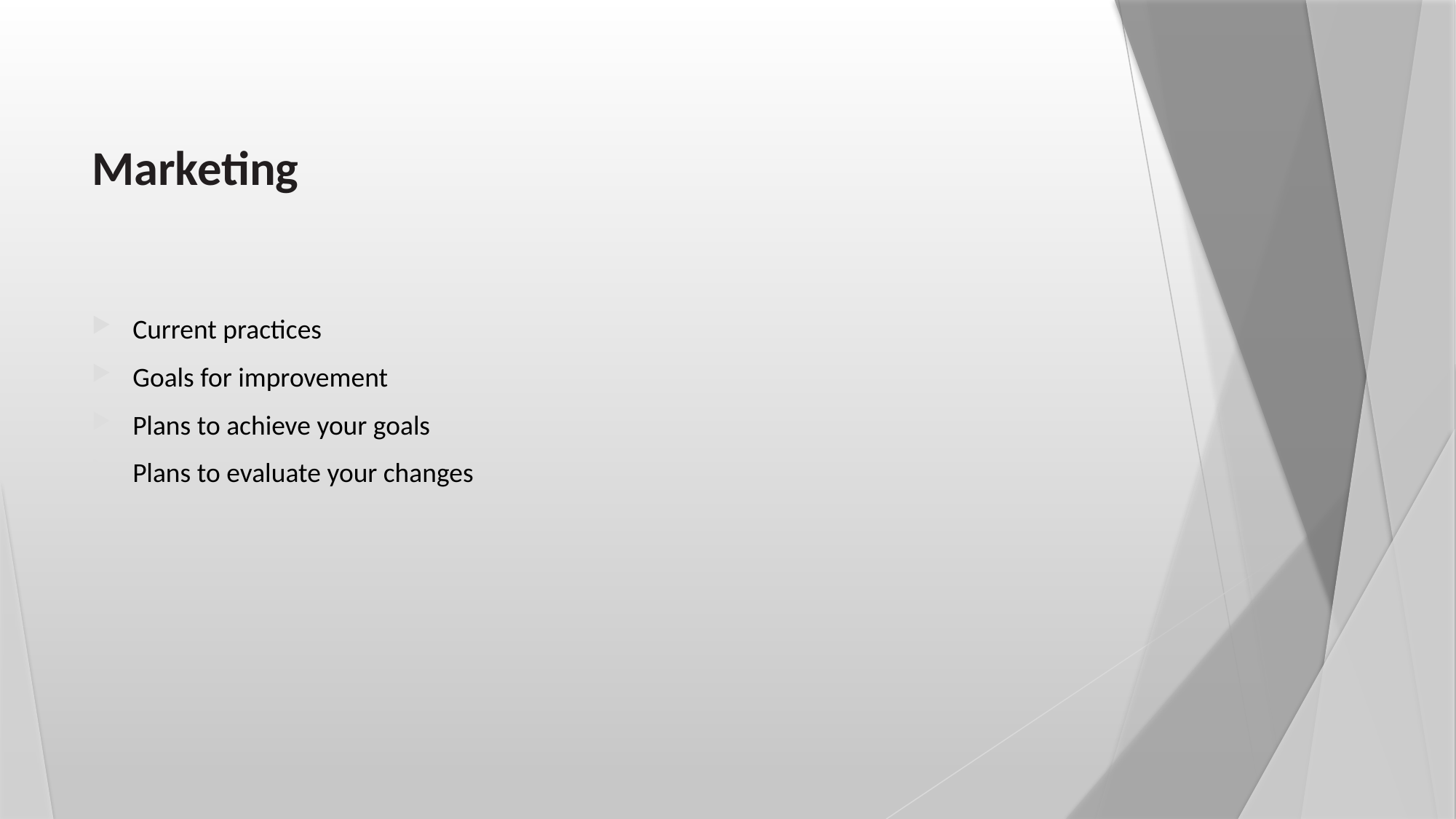

# Marketing

Current practices
Goals for improvement
Plans to achieve your goals
Plans to evaluate your changes